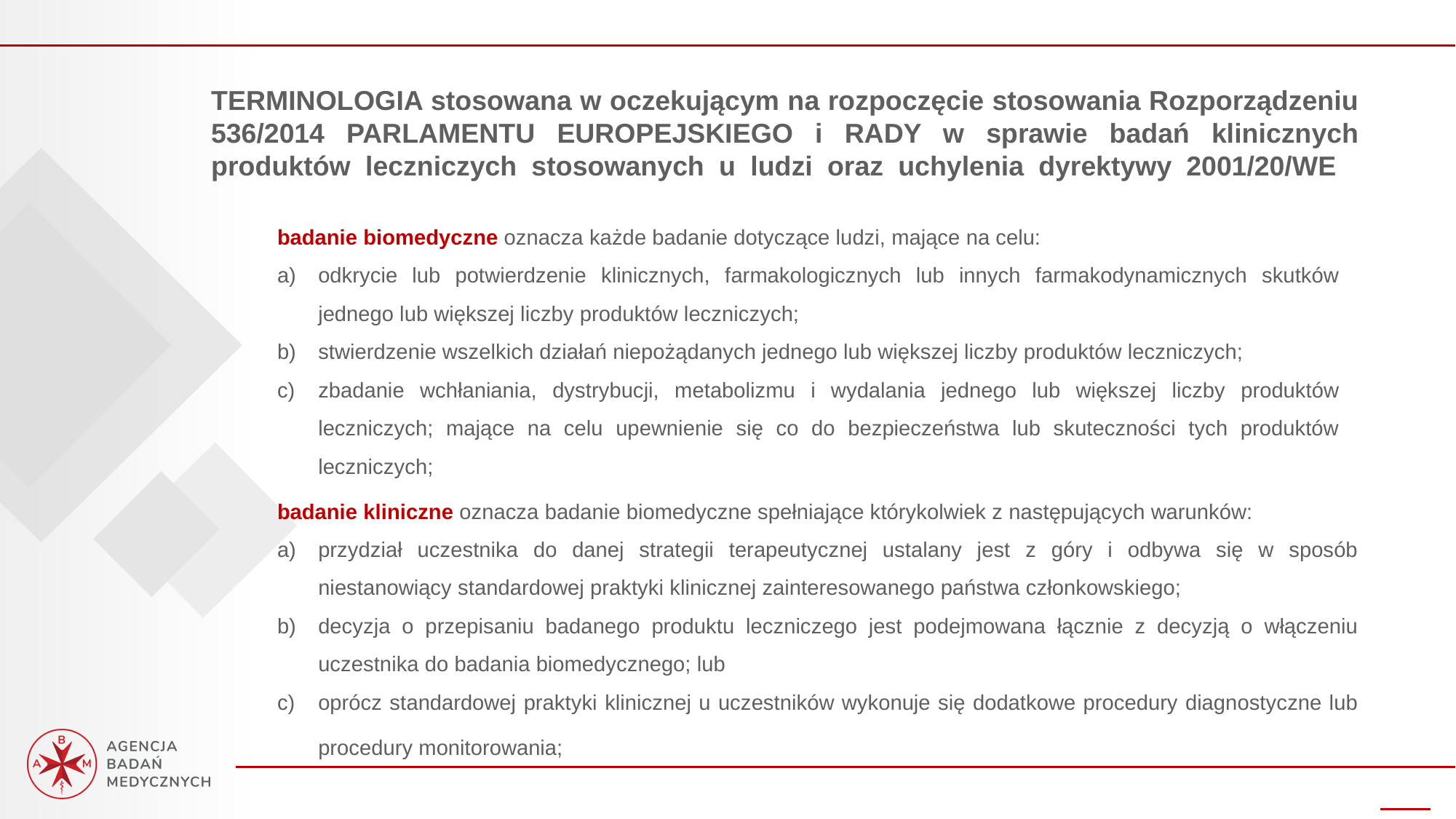

TERMINOLOGIA stosowana w oczekującym na rozpoczęcie stosowania Rozporządzeniu 536/2014 PARLAMENTU EUROPEJSKIEGO i RADY w sprawie badań klinicznych produktów leczniczych stosowanych u ludzi oraz uchylenia dyrektywy 2001/20/WE

badanie biomedyczne oznacza każde badanie dotyczące ludzi, mające na celu:
odkrycie lub potwierdzenie klinicznych, farmakologicznych lub innych farmakodynamicznych skutków jednego lub większej liczby produktów leczniczych;
stwierdzenie wszelkich działań niepożądanych jednego lub większej liczby produktów leczniczych;
zbadanie wchłaniania, dystrybucji, metabolizmu i wydalania jednego lub większej liczby produktów leczniczych; mające na celu upewnienie się co do bezpieczeństwa lub skuteczności tych produktów leczniczych;

badanie kliniczne oznacza badanie biomedyczne spełniające którykolwiek z następujących warunków:
przydział uczestnika do danej strategii terapeutycznej ustalany jest z góry i odbywa się w sposób niestanowiący standardowej praktyki klinicznej zainteresowanego państwa członkowskiego;
decyzja o przepisaniu badanego produktu leczniczego jest podejmowana łącznie z decyzją o włączeniu uczestnika do badania biomedycznego; lub
oprócz standardowej praktyki klinicznej u uczestników wykonuje się dodatkowe procedury diagnostyczne lub procedury monitorowania;